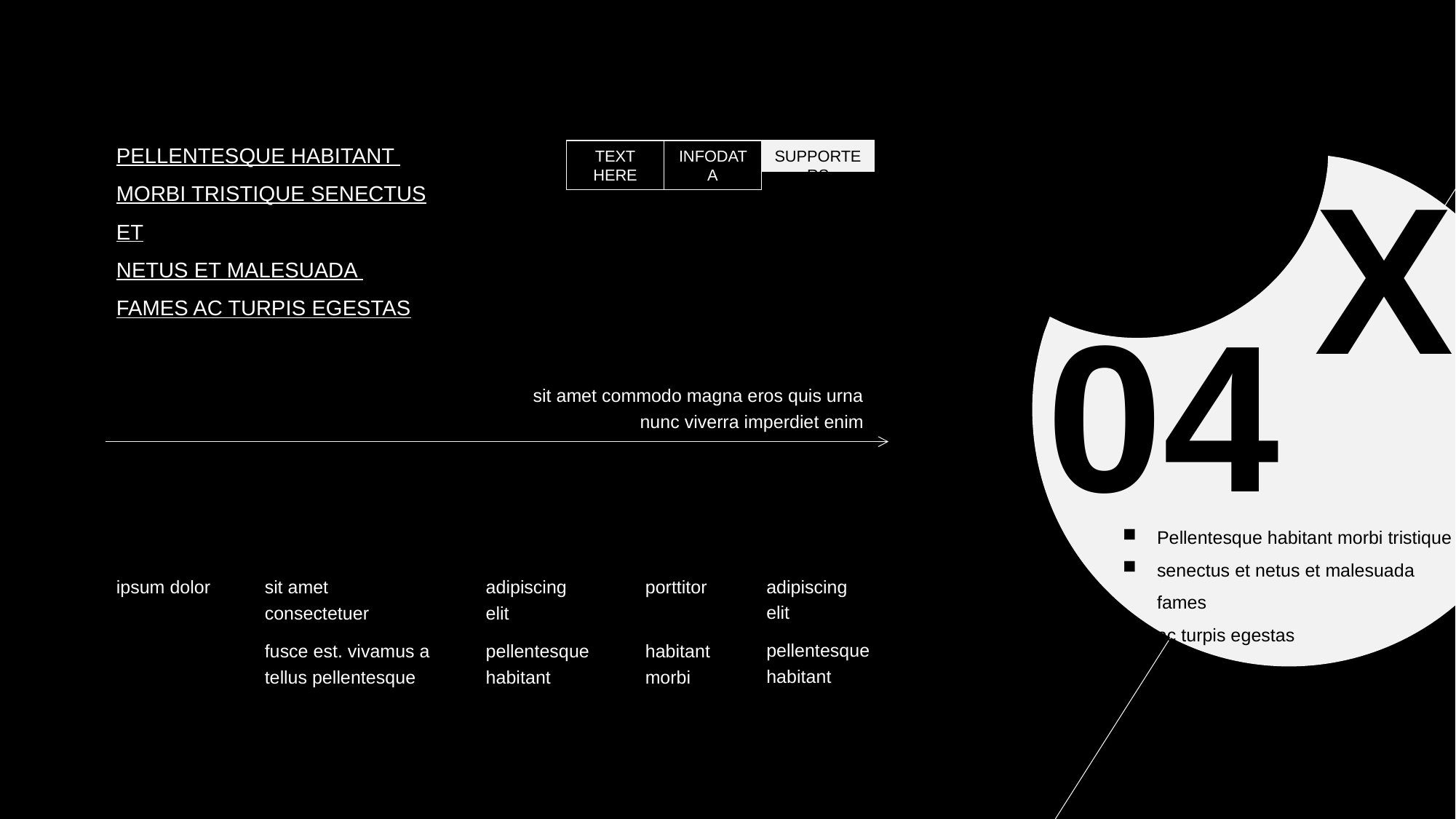

PELLENTESQUE HABITANT
MORBI TRISTIQUE SENECTUS ET
NETUS ET MALESUADA
FAMES AC TURPIS EGESTAS
X
SUPPORTERS
TEXT HERE
INFODATA

04
sit amet commodo magna eros quis urna nunc viverra imperdiet enim
Pellentesque habitant morbi tristique
senectus et netus et malesuada fames
ac turpis egestas
adipiscing elit

ipsum dolor

sit amet consectetuer

adipiscing elit

porttitor
pellentesque habitant
fusce est. vivamus a tellus pellentesque
pellentesque habitant
habitant morbi